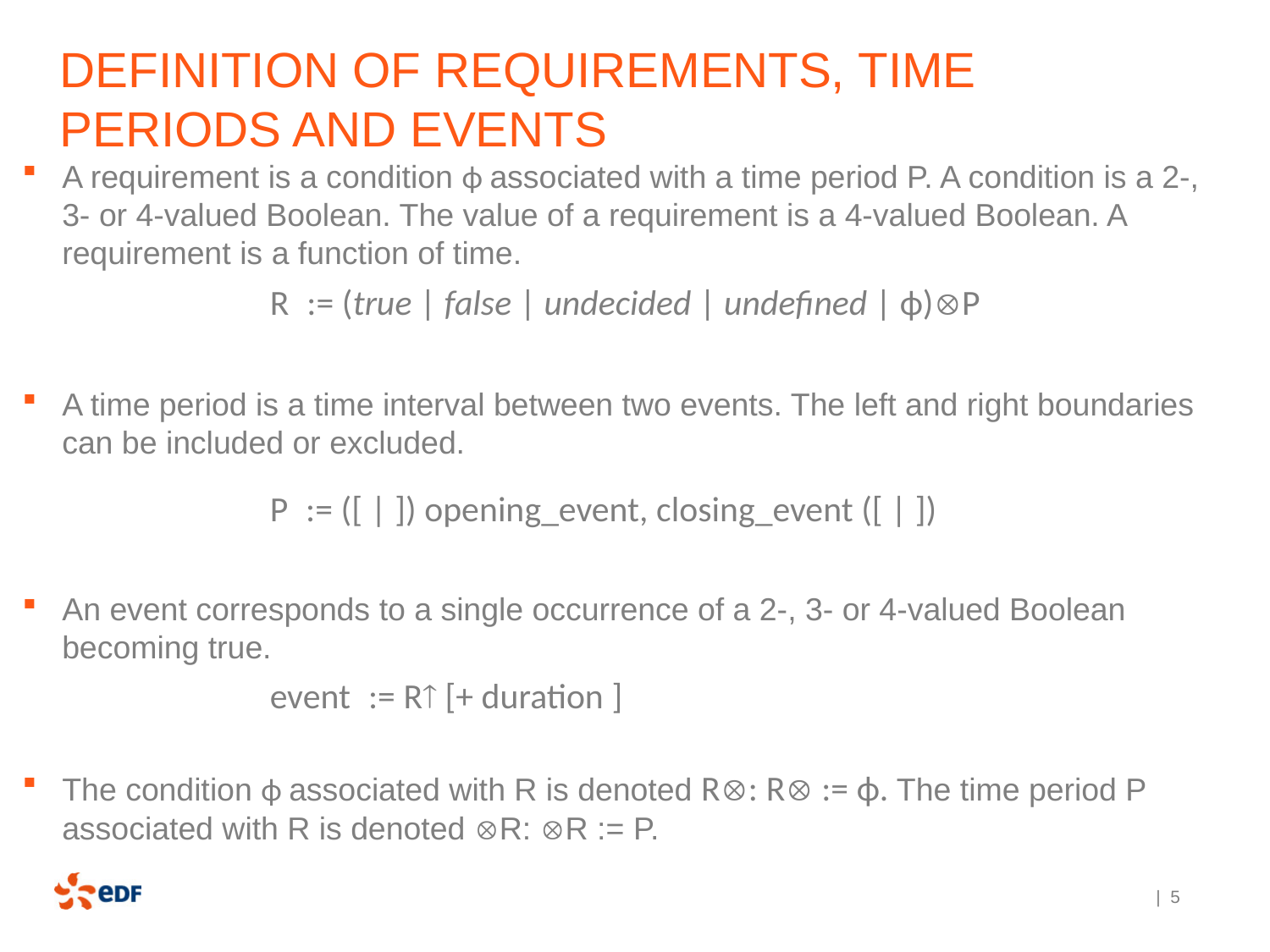

# Definition of requirements, time periods and events
A requirement is a condition ϕ associated with a time period P. A condition is a 2-, 3- or 4-valued Boolean. The value of a requirement is a 4-valued Boolean. A requirement is a function of time.
R  := (true | false | undecided | undefined | ϕ)⊗P
A time period is a time interval between two events. The left and right boundaries can be included or excluded.
P  := ([ | ]) opening_event, closing_event ([ | ])
An event corresponds to a single occurrence of a 2-, 3- or 4-valued Boolean becoming true.
event  := R↑ [+ duration ]
The condition ϕ associated with R is denoted R⊗: R⊗ := ϕ. The time period P associated with R is denoted ⊗R: ⊗R := P.